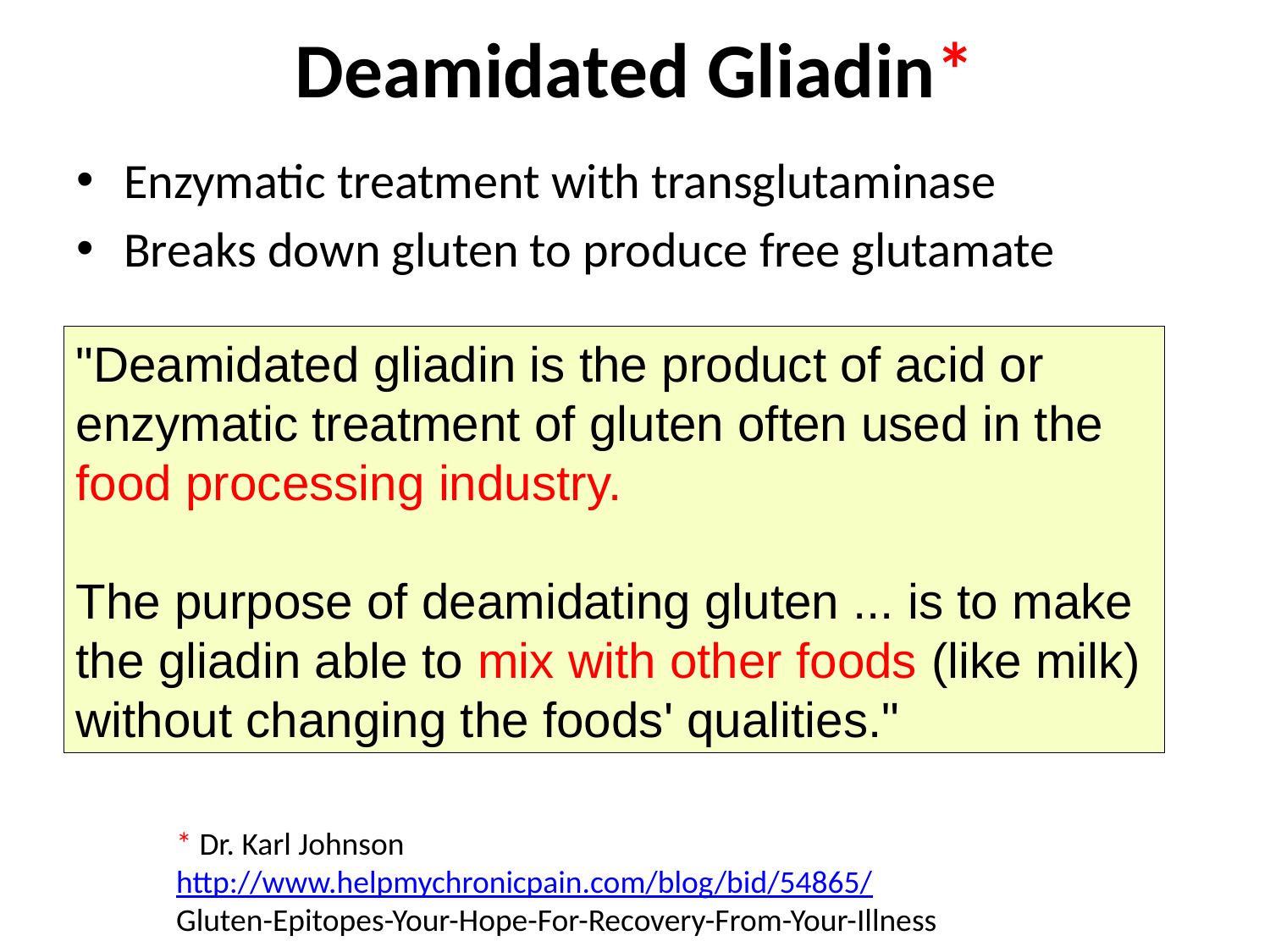

# Deamidated Gliadin*
Enzymatic treatment with transglutaminase
Breaks down gluten to produce free glutamate
"Deamidated gliadin is the product of acid or enzymatic treatment of gluten often used in the food processing industry.

The purpose of deamidating gluten ... is to make the gliadin able to mix with other foods (like milk) without changing the foods' qualities."
* Dr. Karl Johnson
http://www.helpmychronicpain.com/blog/bid/54865/
Gluten-Epitopes-Your-Hope-For-Recovery-From-Your-Illness